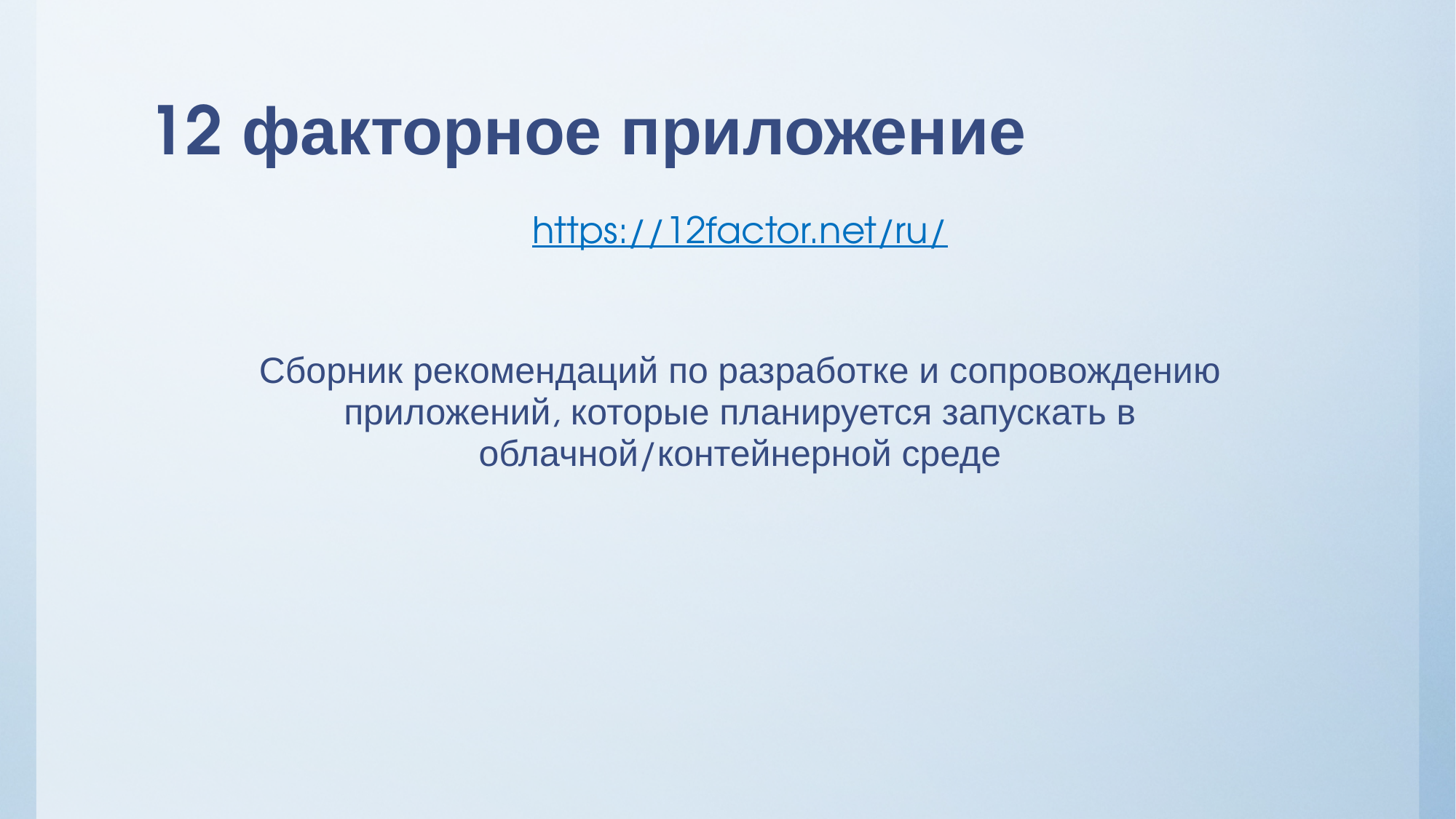

# 12 факторное приложение
https://12factor.net/ru/

Сборник рекомендаций по разработке и сопровождению приложений, которые планируется запускать в облачной/контейнерной среде